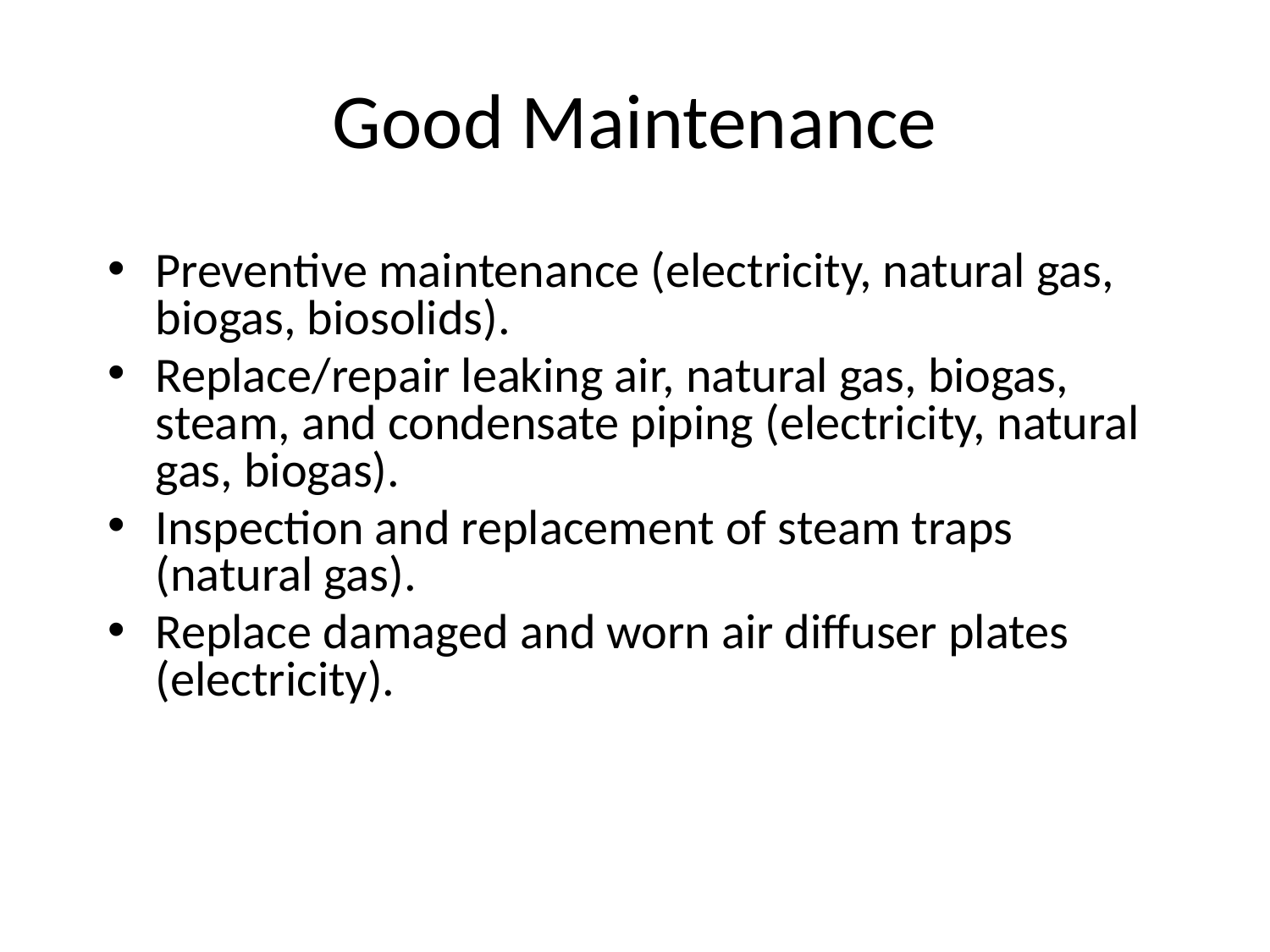

Good Maintenance
Preventive maintenance (electricity, natural gas, biogas, biosolids).
Replace/repair leaking air, natural gas, biogas, steam, and condensate piping (electricity, natural gas, biogas).
Inspection and replacement of steam traps (natural gas).
Replace damaged and worn air diffuser plates (electricity).